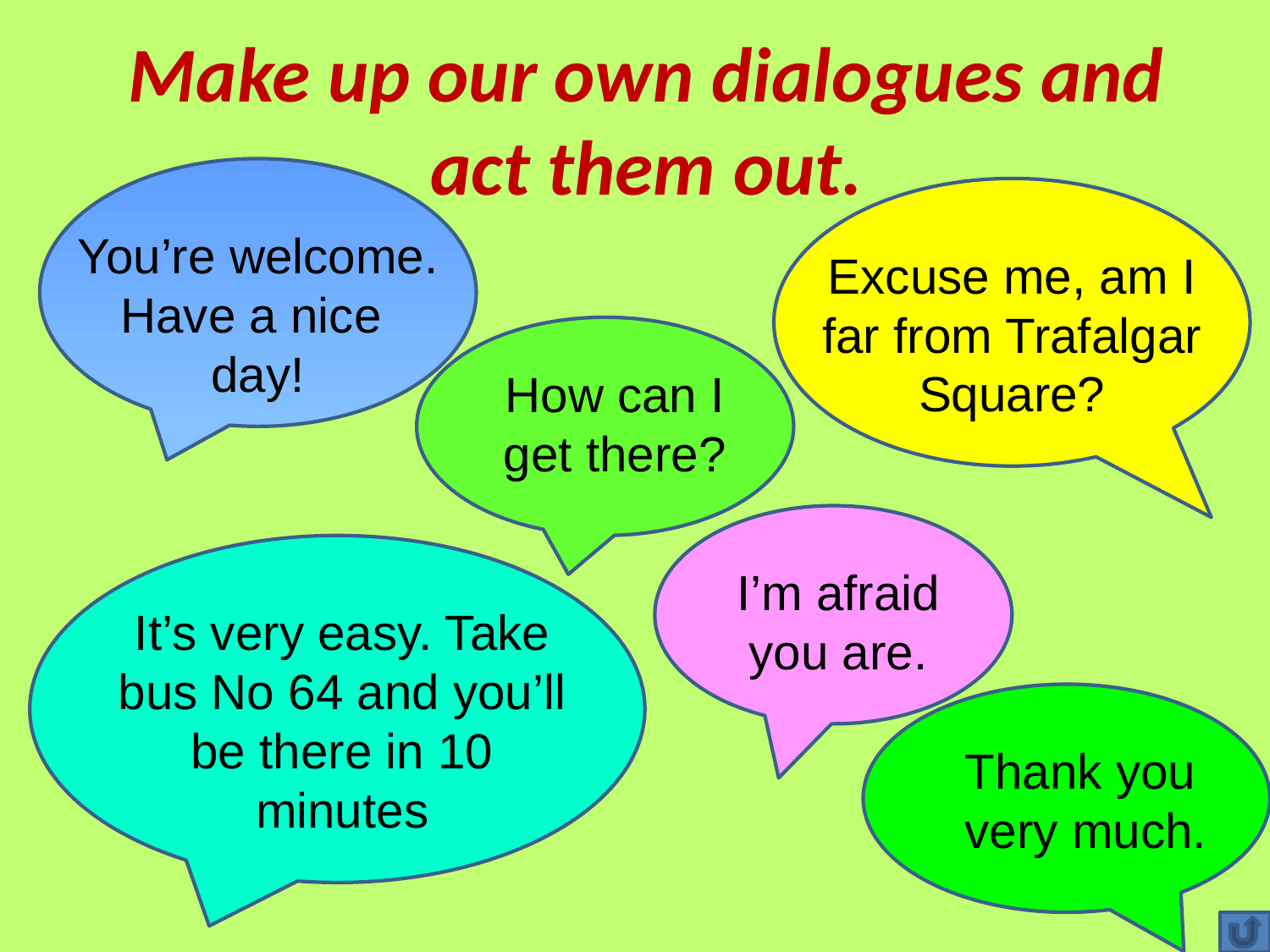

# Make up our own dialogues and act them out.

You’re welcome.
Have a nice
day!
Excuse me, am I far from Trafalgar Square?

How can I get there?

I’m afraid you are.
It’s very easy. Take bus No 64 and you’ll be there in 10 minutes

Thank you very much.